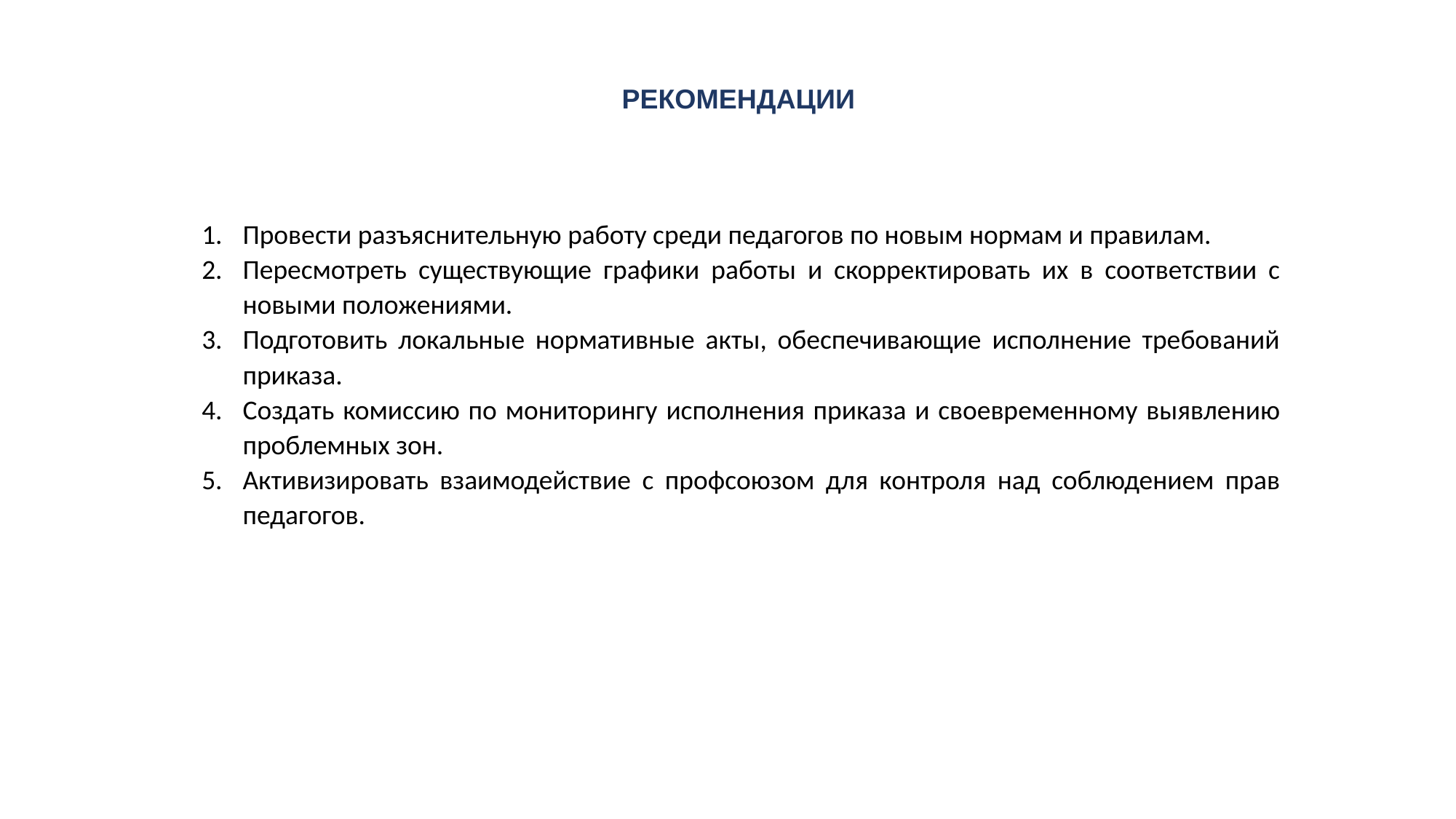

# РЕКОМЕНДАЦИИ
Провести разъяснительную работу среди педагогов по новым нормам и правилам.
Пересмотреть существующие графики работы и скорректировать их в соответствии с новыми положениями.
Подготовить локальные нормативные акты, обеспечивающие исполнение требований приказа.
Создать комиссию по мониторингу исполнения приказа и своевременному выявлению проблемных зон.
Активизировать взаимодействие с профсоюзом для контроля над соблюдением прав педагогов.